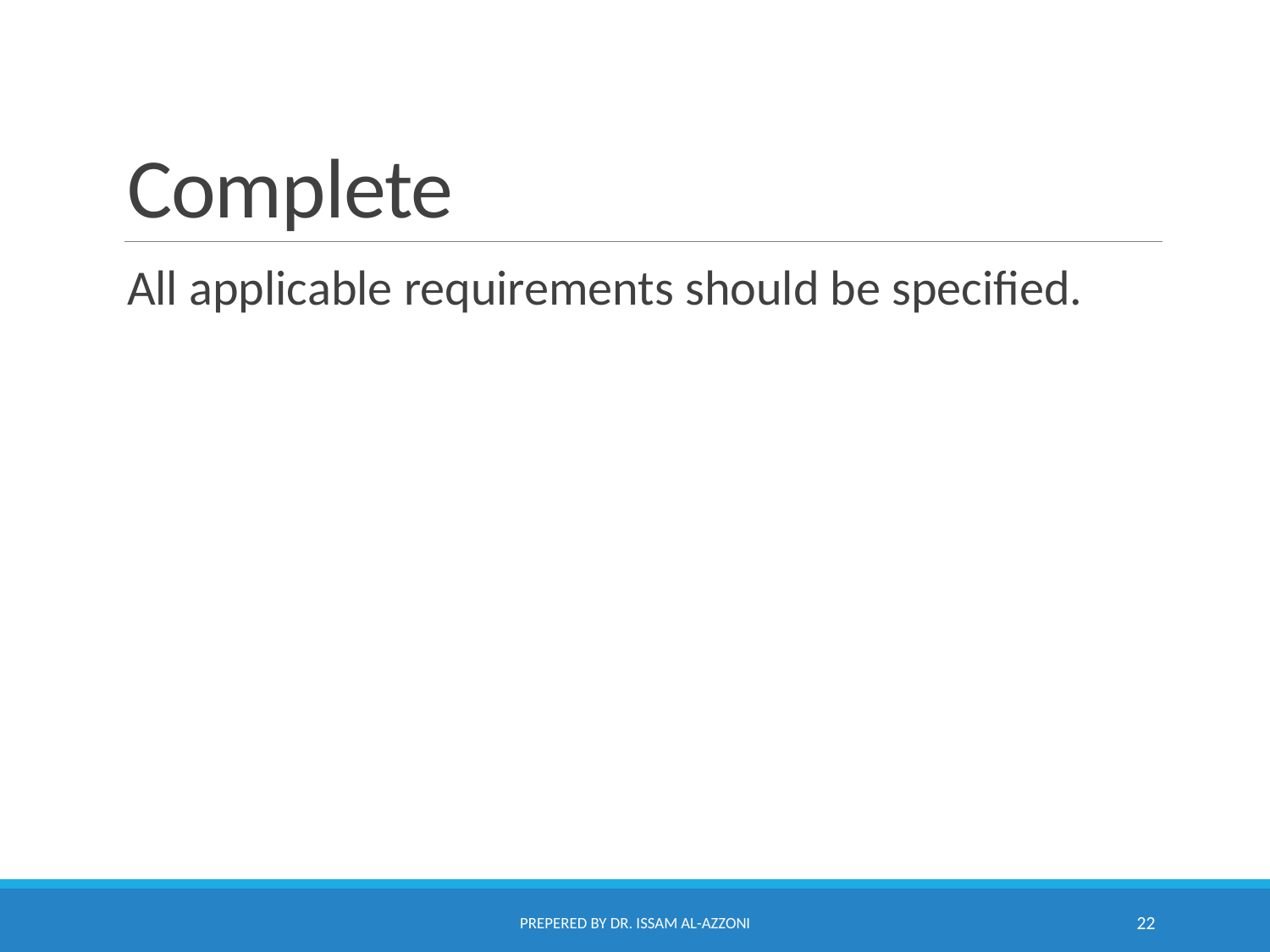

# Complete
All applicable requirements should be specified.
Prepered by Dr. Issam Al-Azzoni
22